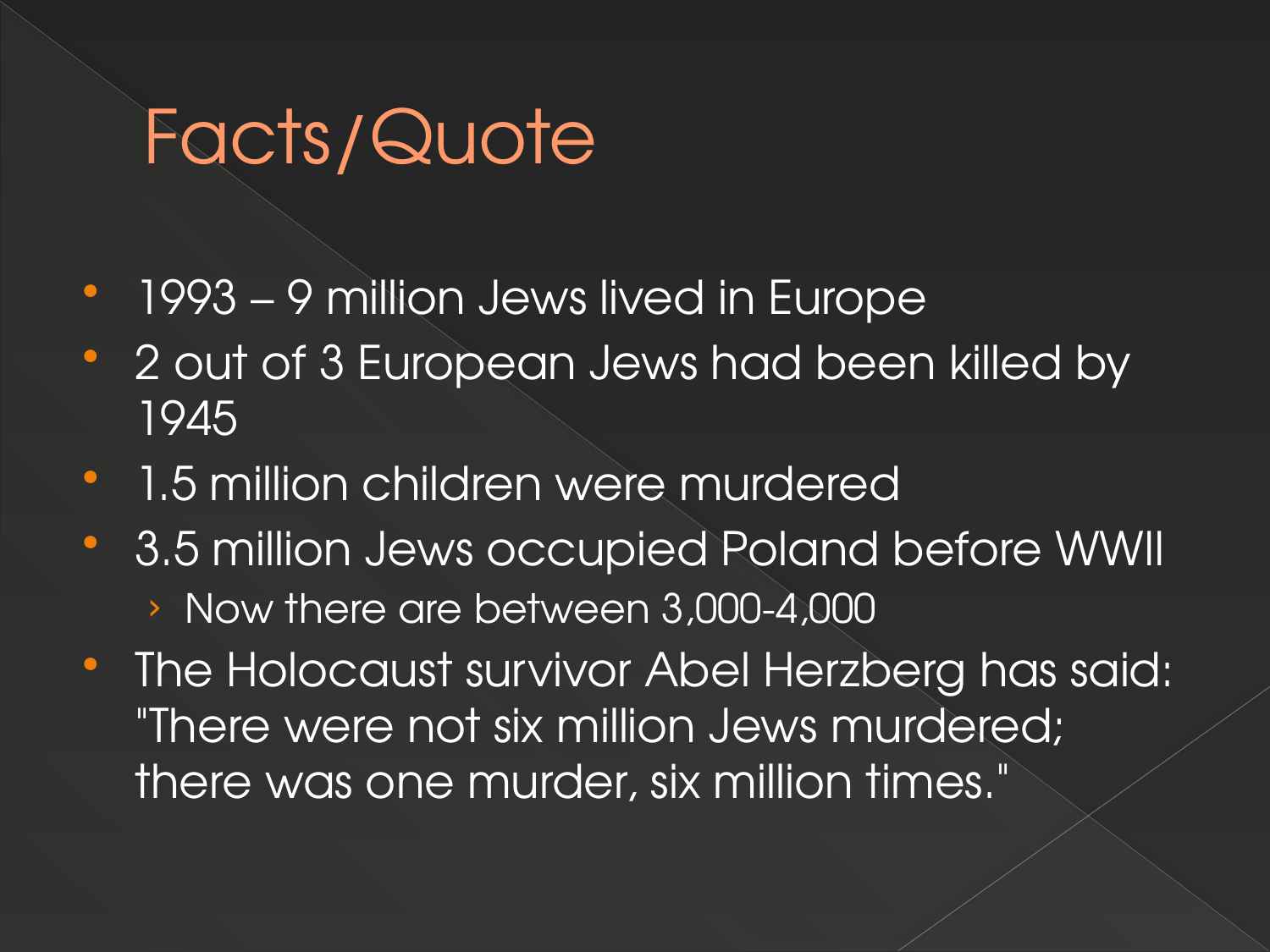

# Facts/Quote
1993 – 9 million Jews lived in Europe
2 out of 3 European Jews had been killed by 1945
1.5 million children were murdered
3.5 million Jews occupied Poland before WWII
Now there are between 3,000-4,000
The Holocaust survivor Abel Herzberg has said: "There were not six million Jews murdered; there was one murder, six million times."